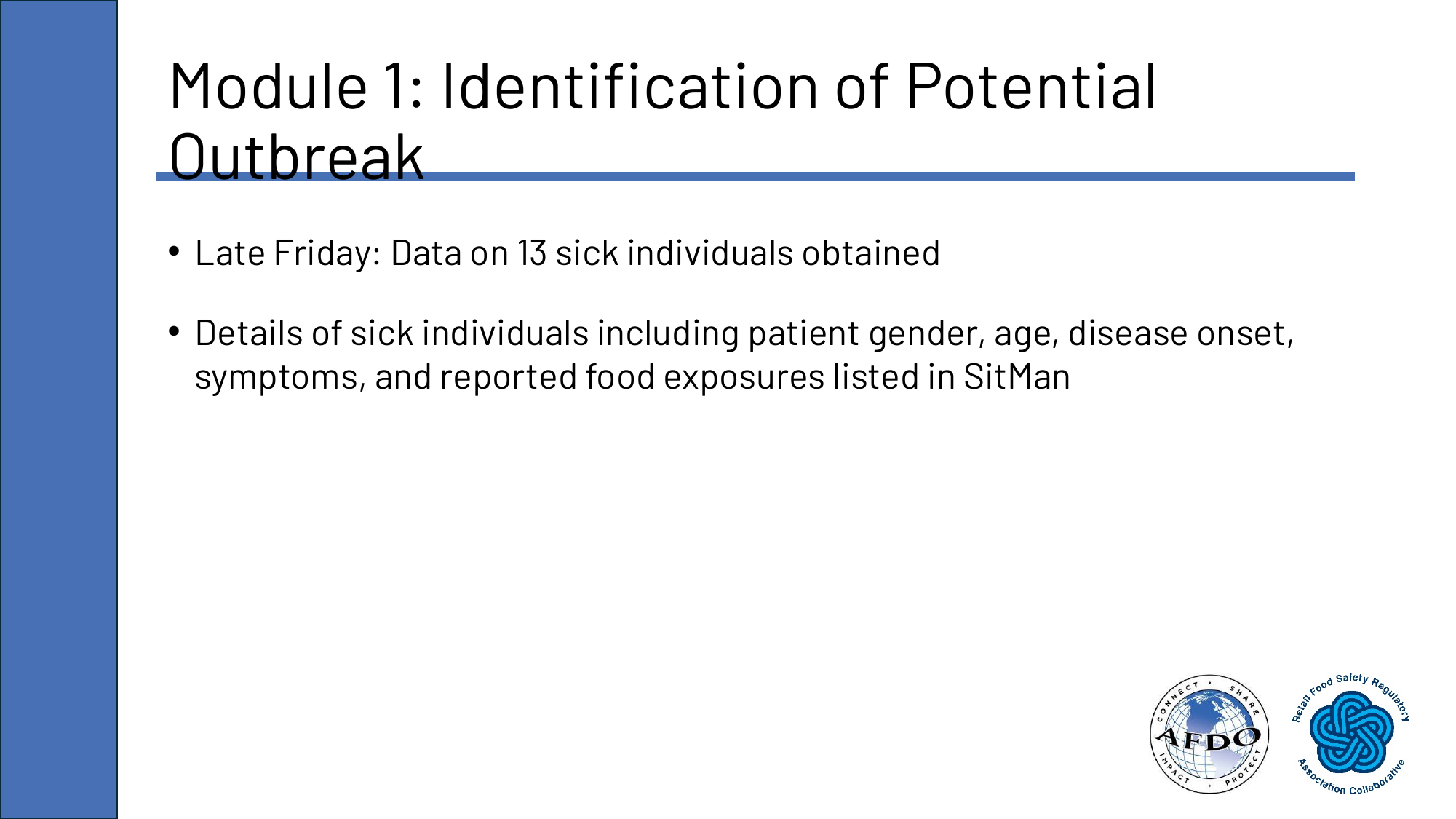

# Module 1: Identification of Potential Outbreak
Late Friday: Data on 13 sick individuals obtained
Details of sick individuals including patient gender, age, disease onset, symptoms, and reported food exposures listed in SitMan